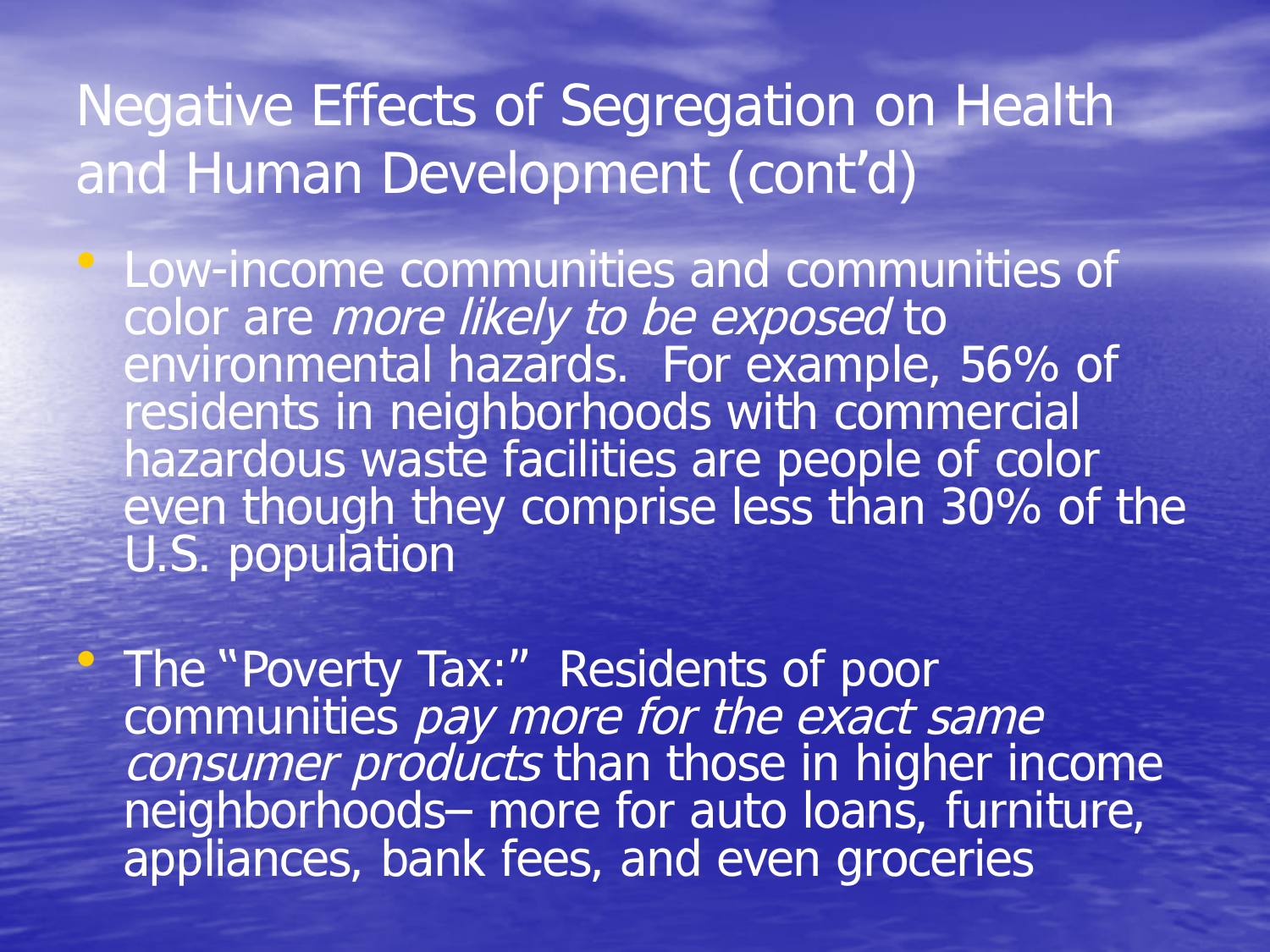

# Negative Effects of Segregation on Health and Human Development (cont’d)
Low-income communities and communities of color are more likely to be exposed to environmental hazards.  For example, 56% of residents in neighborhoods with commercial hazardous waste facilities are people of color even though they comprise less than 30% of the U.S. population

The “Poverty Tax:”  Residents of poor communities pay more for the exact same consumer products than those in higher income neighborhoods­– more for auto loans, furniture, appliances, bank fees, and even groceries